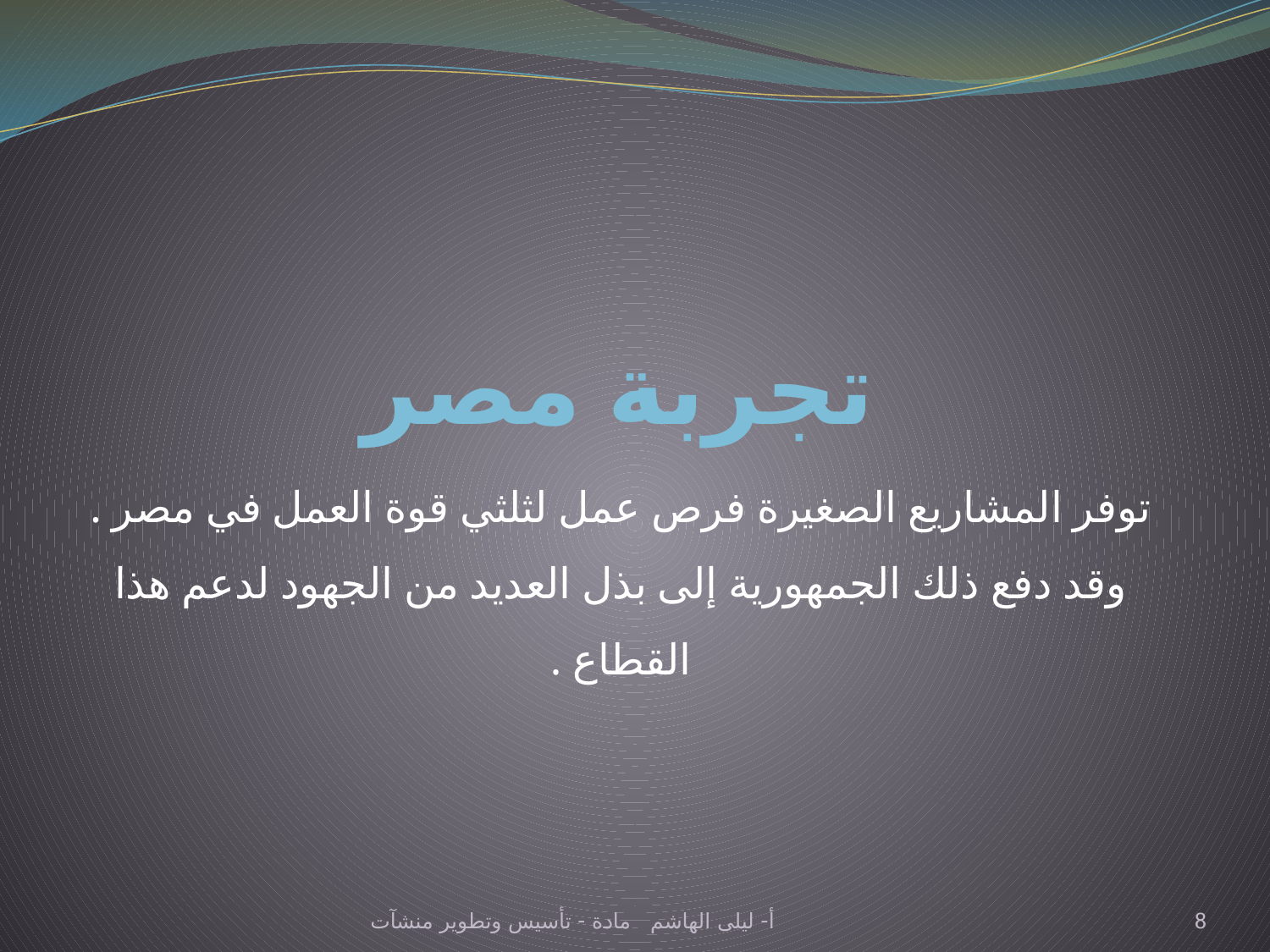

# تجربة مصر
توفر المشاريع الصغيرة فرص عمل لثلثي قوة العمل في مصر . وقد دفع ذلك الجمهورية إلى بذل العديد من الجهود لدعم هذا القطاع .
أ- ليلى الهاشم   مادة - تأسيس وتطوير منشآت
8